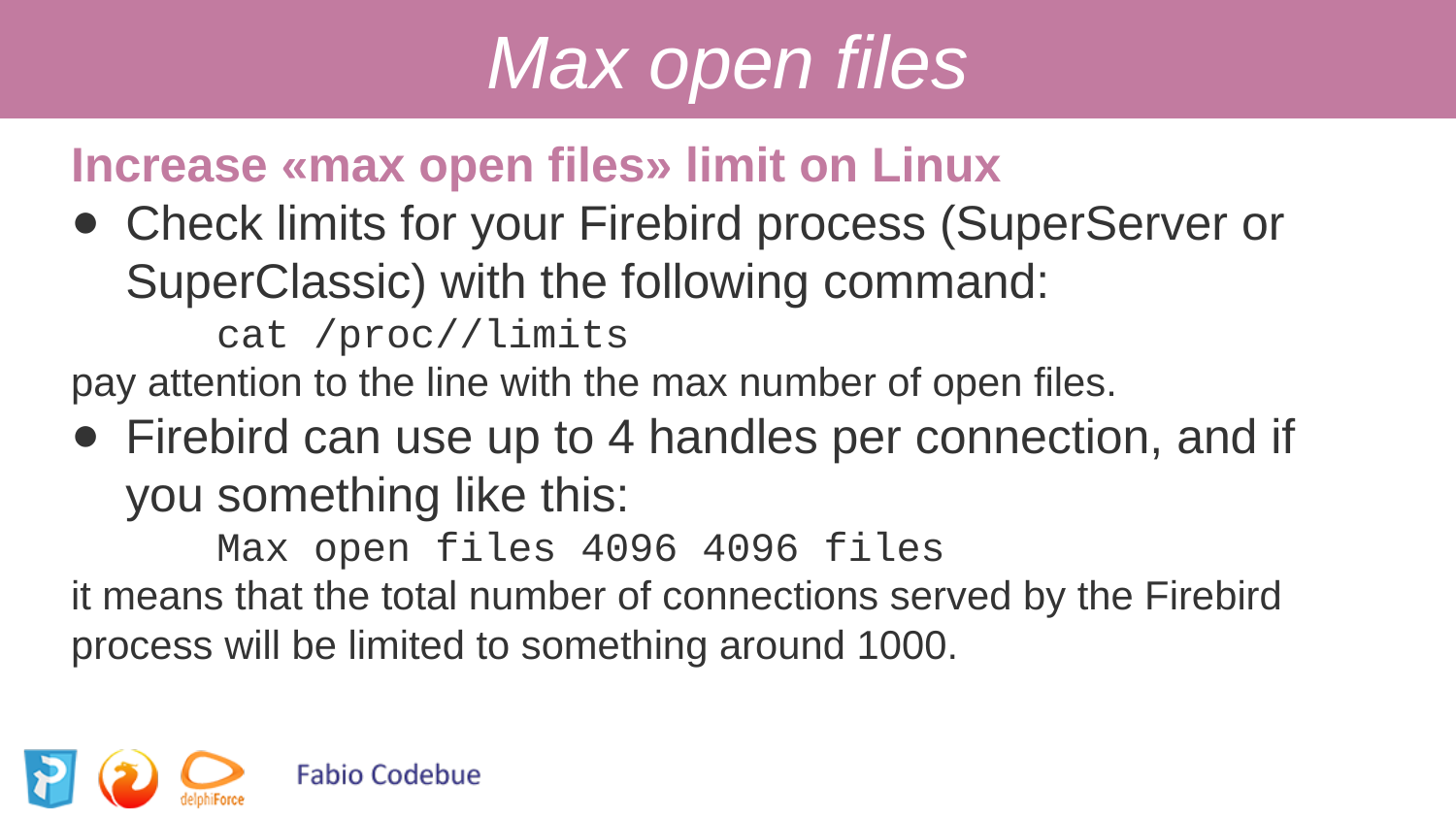

Max open files
Increase «max open files» limit on Linux
Check limits for your Firebird process (SuperServer or SuperClassic) with the following command:
	cat /proc//limits
pay attention to the line with the max number of open files.
Firebird can use up to 4 handles per connection, and if you something like this:
	Max open files 4096 4096 files
it means that the total number of connections served by the Firebird process will be limited to something around 1000.